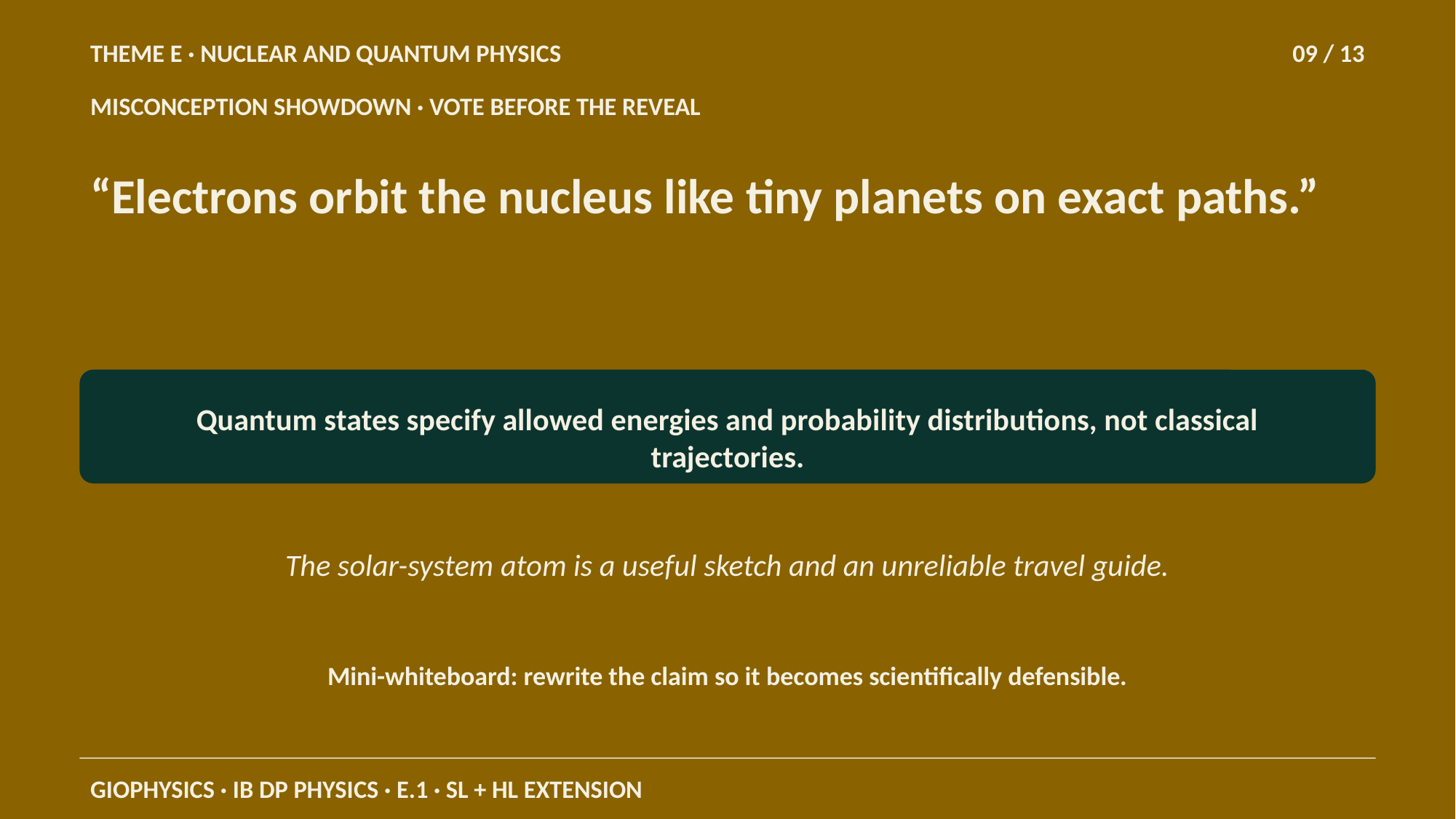

THEME E · NUCLEAR AND QUANTUM PHYSICS
09 / 13
MISCONCEPTION SHOWDOWN · VOTE BEFORE THE REVEAL
“Electrons orbit the nucleus like tiny planets on exact paths.”

Quantum states specify allowed energies and probability distributions, not classical trajectories.
The solar-system atom is a useful sketch and an unreliable travel guide.
Mini-whiteboard: rewrite the claim so it becomes scientifically defensible.

GIOPHYSICS · IB DP PHYSICS · E.1 · SL + HL EXTENSION